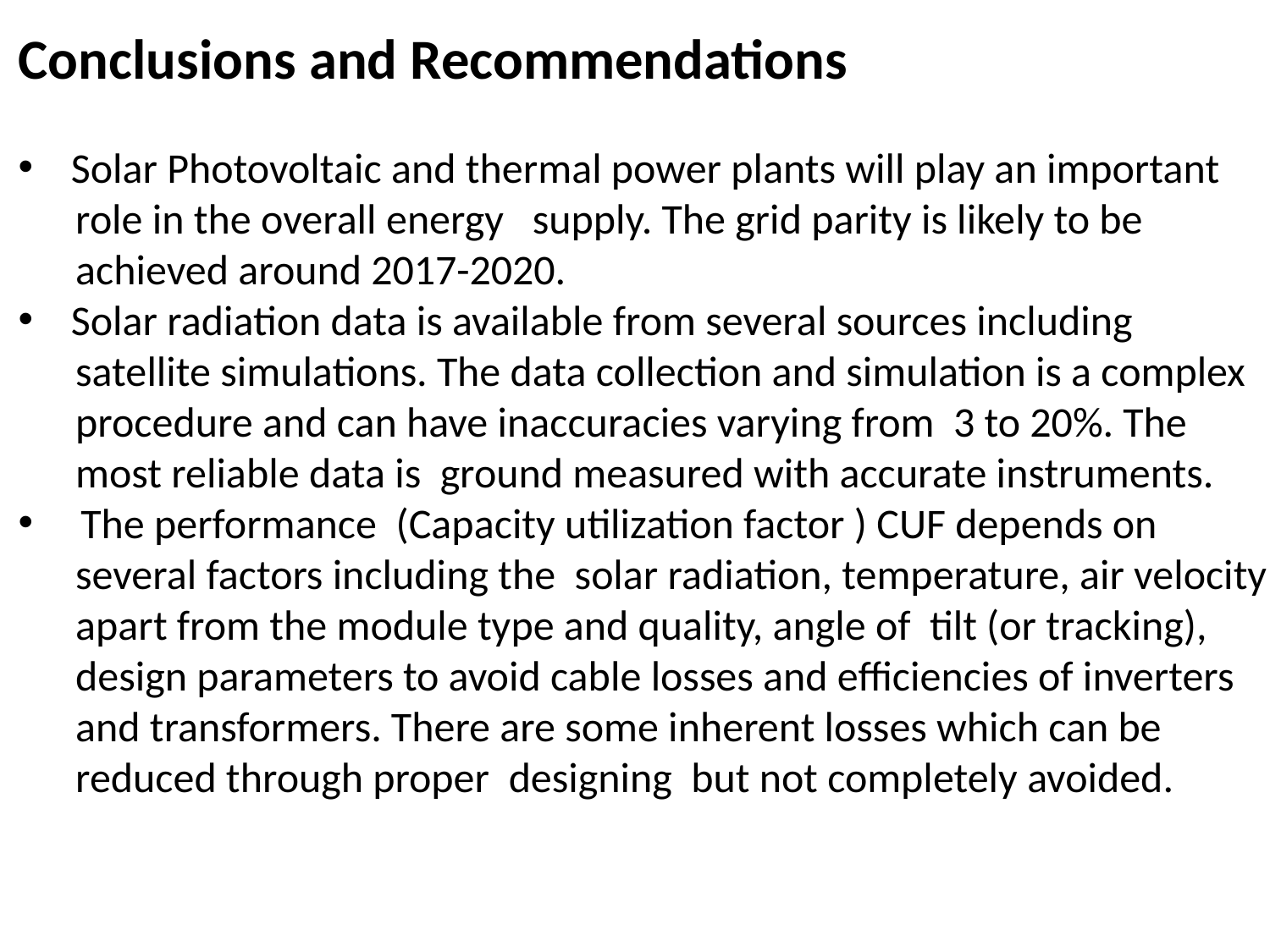

Conclusions and Recommendations

    Solar Photovoltaic and thermal power plants will play an important
      role in the overall energy   supply. The grid parity is likely to be
      achieved around 2017-2020.
    Solar radiation data is available from several sources including
      satellite simulations. The data collection and simulation is a complex
      procedure and can have inaccuracies varying from  3 to 20%. The
      most reliable data is  ground measured with accurate instruments.
     The performance  (Capacity utilization factor ) CUF depends on
      several factors including the  solar radiation, temperature, air velocity
      apart from the module type and quality, angle of  tilt (or tracking),
      design parameters to avoid cable losses and efficiencies of inverters
      and transformers. There are some inherent losses which can be
      reduced through proper  designing  but not completely avoided.